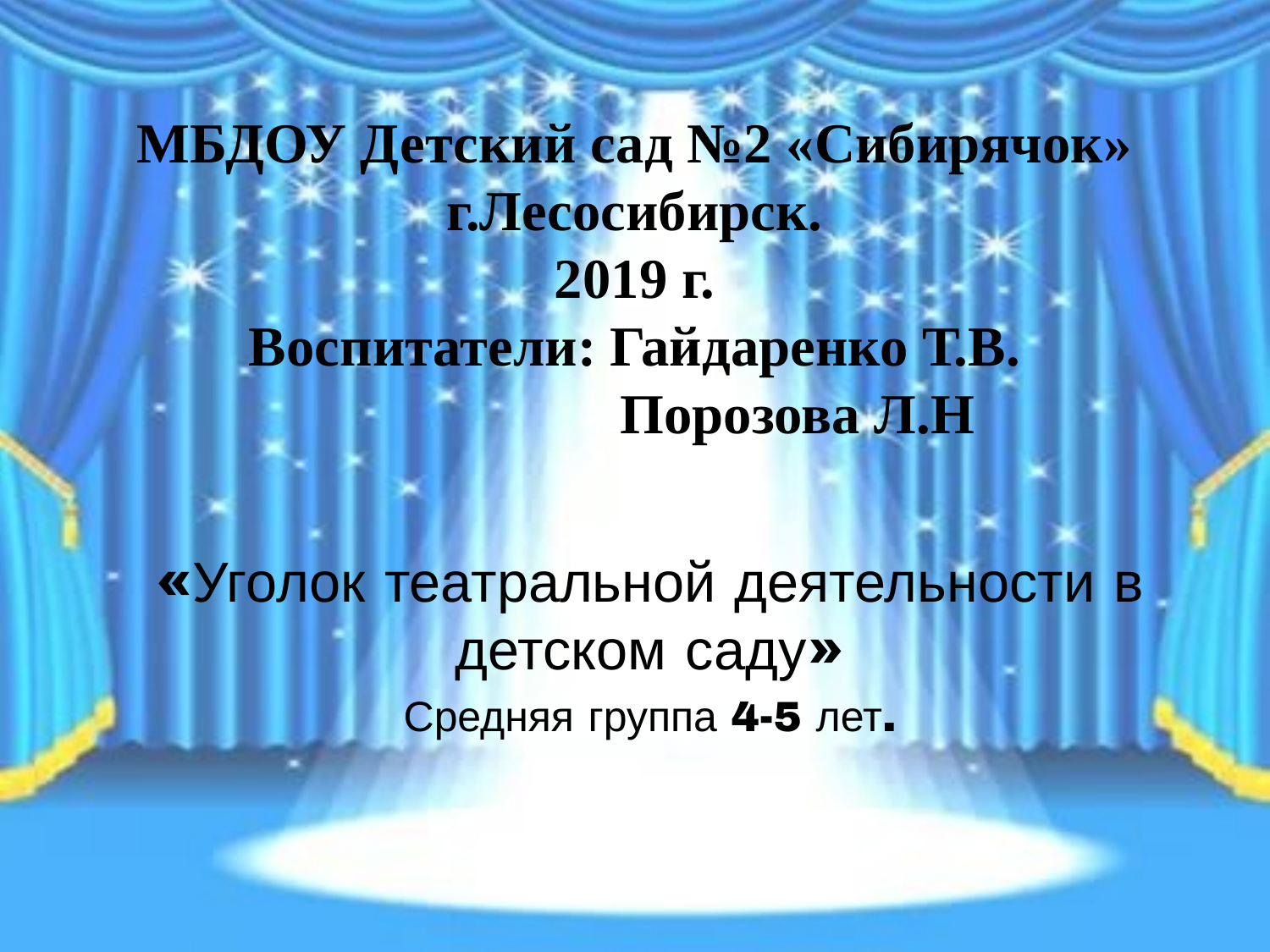

# МБДОУ Детский сад №2 «Сибирячок» г.Лесосибирск. 2019 г. Воспитатели: Гайдаренко Т.В. Порозова Л.Н
«Уголок театральной деятельности в детском саду»
Средняя группа 4-5 лет.